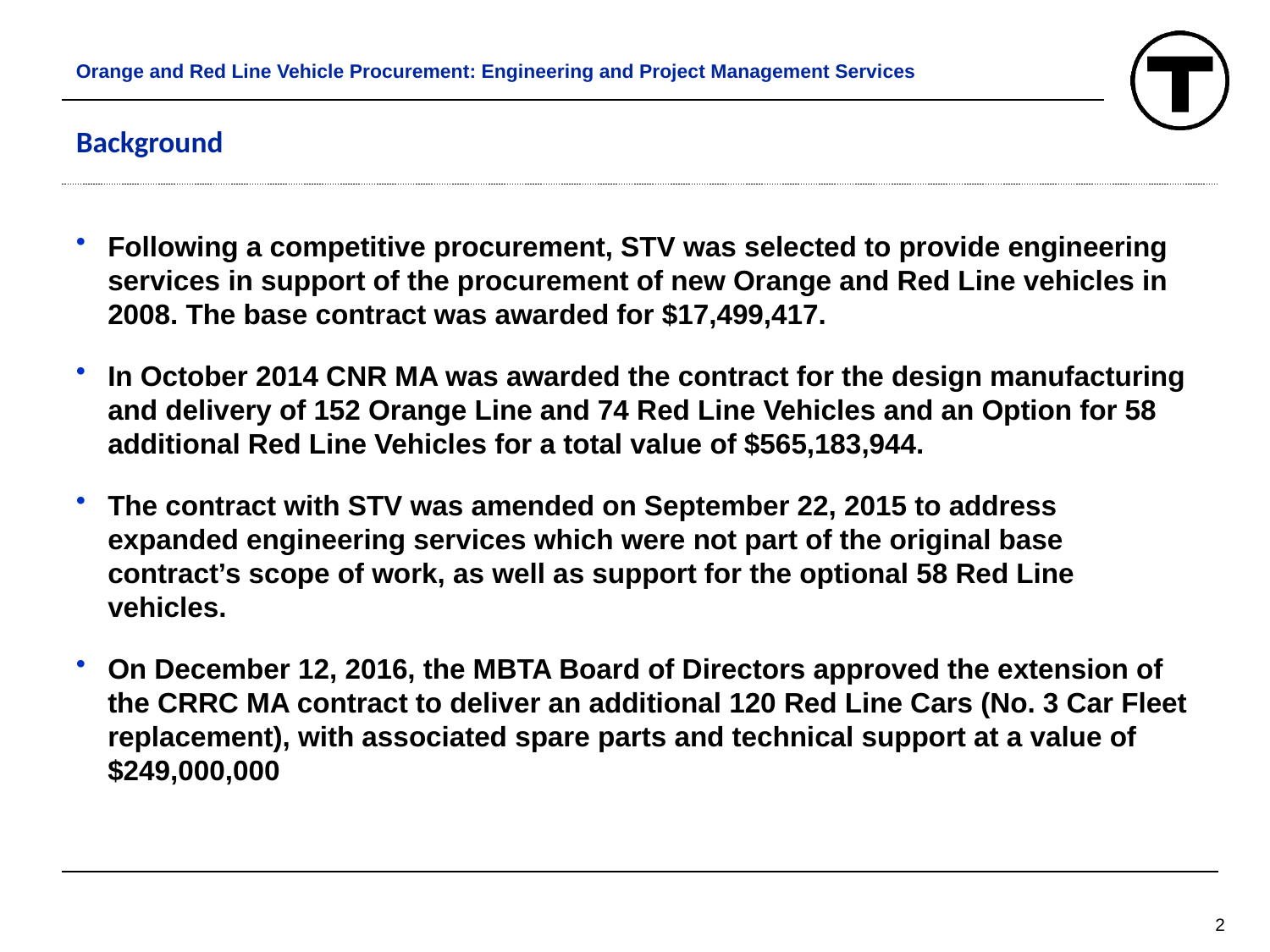

Orange and Red Line Vehicle Procurement: Engineering and Project Management Services
Background

Following a competitive procurement, STV was selected to provide engineering services in support of the procurement of new Orange and Red Line vehicles in 2008. The base contract was awarded for $17,499,417.
In October 2014 CNR MA was awarded the contract for the design manufacturing and delivery of 152 Orange Line and 74 Red Line Vehicles and an Option for 58 additional Red Line Vehicles for a total value of $565,183,944.
The contract with STV was amended on September 22, 2015 to address expanded engineering services which were not part of the original base contract’s scope of work, as well as support for the optional 58 Red Line vehicles.
On December 12, 2016, the MBTA Board of Directors approved the extension of the CRRC MA contract to deliver an additional 120 Red Line Cars (No. 3 Car Fleet replacement), with associated spare parts and technical support at a value of $249,000,000